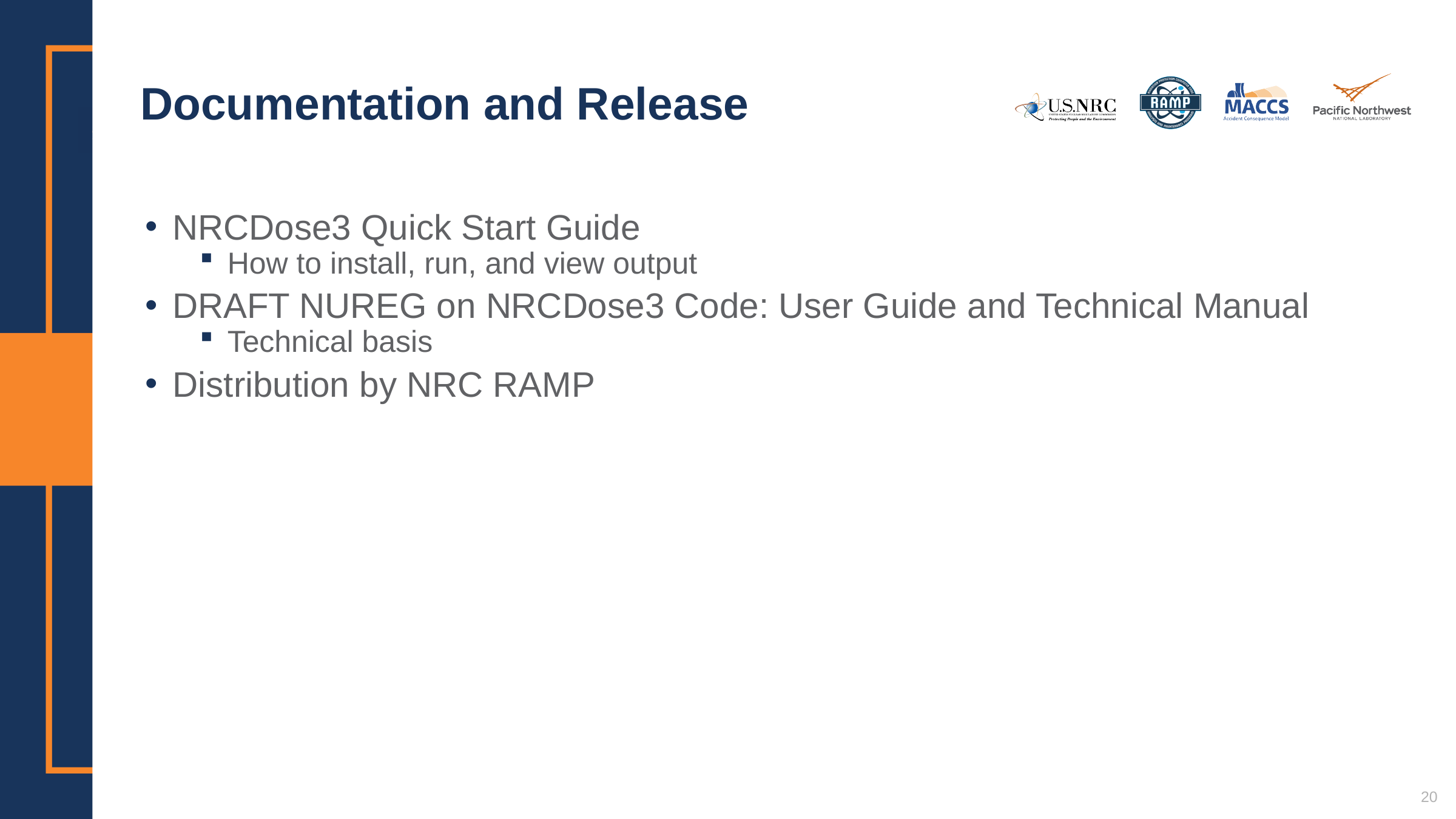

# Documentation and Release
NRCDose3 Quick Start Guide
How to install, run, and view output
DRAFT NUREG on NRCDose3 Code: User Guide and Technical Manual
Technical basis
Distribution by NRC RAMP

20